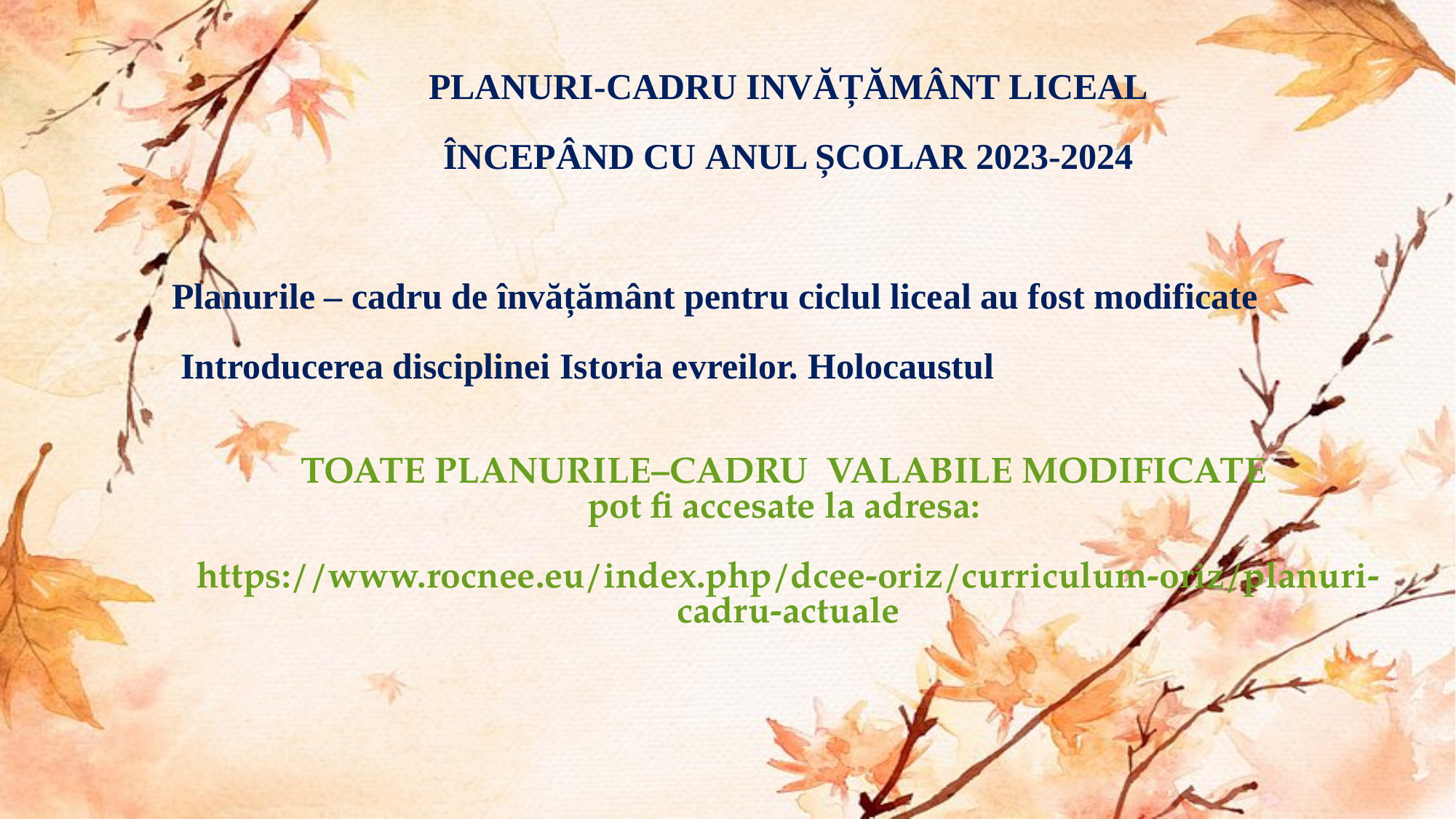

PLANURI-CADRU INVĂȚĂMÂNT LICEAL

ÎNCEPÂND CU ANUL ȘCOLAR 2023-2024

Planurile – cadru de învățământ pentru ciclul liceal au fost modificate

 Introducerea disciplinei Istoria evreilor. Holocaustul

TOATE PLANURILE–CADRU  VALABILE MODIFICATE
pot fi accesate la adresa:

https://www.rocnee.eu/index.php/dcee-oriz/curriculum-oriz/planuri-cadru-actuale